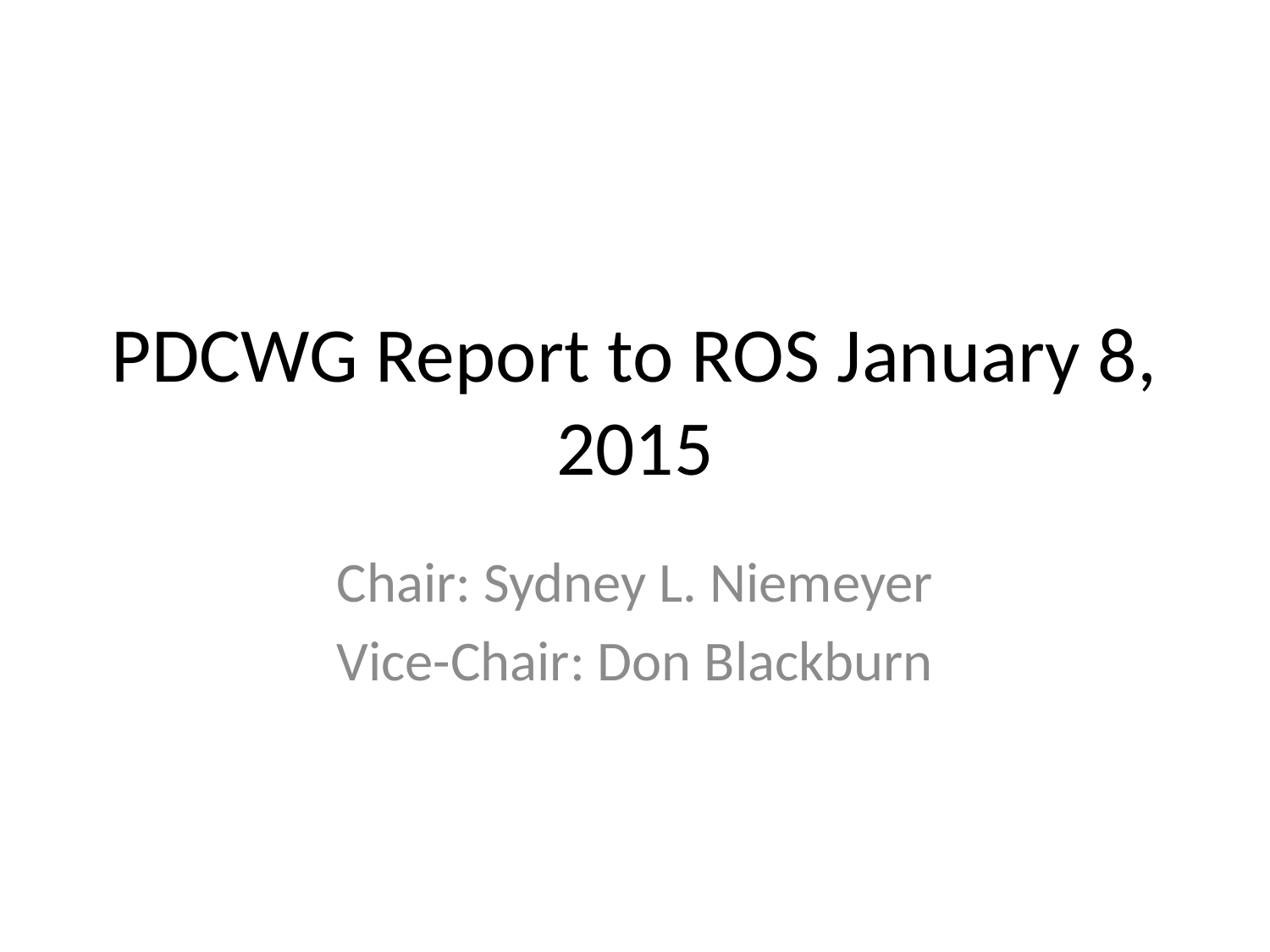

# PDCWG Report to ROS January 8, 2015
Chair: Sydney L. Niemeyer
Vice-Chair: Don Blackburn